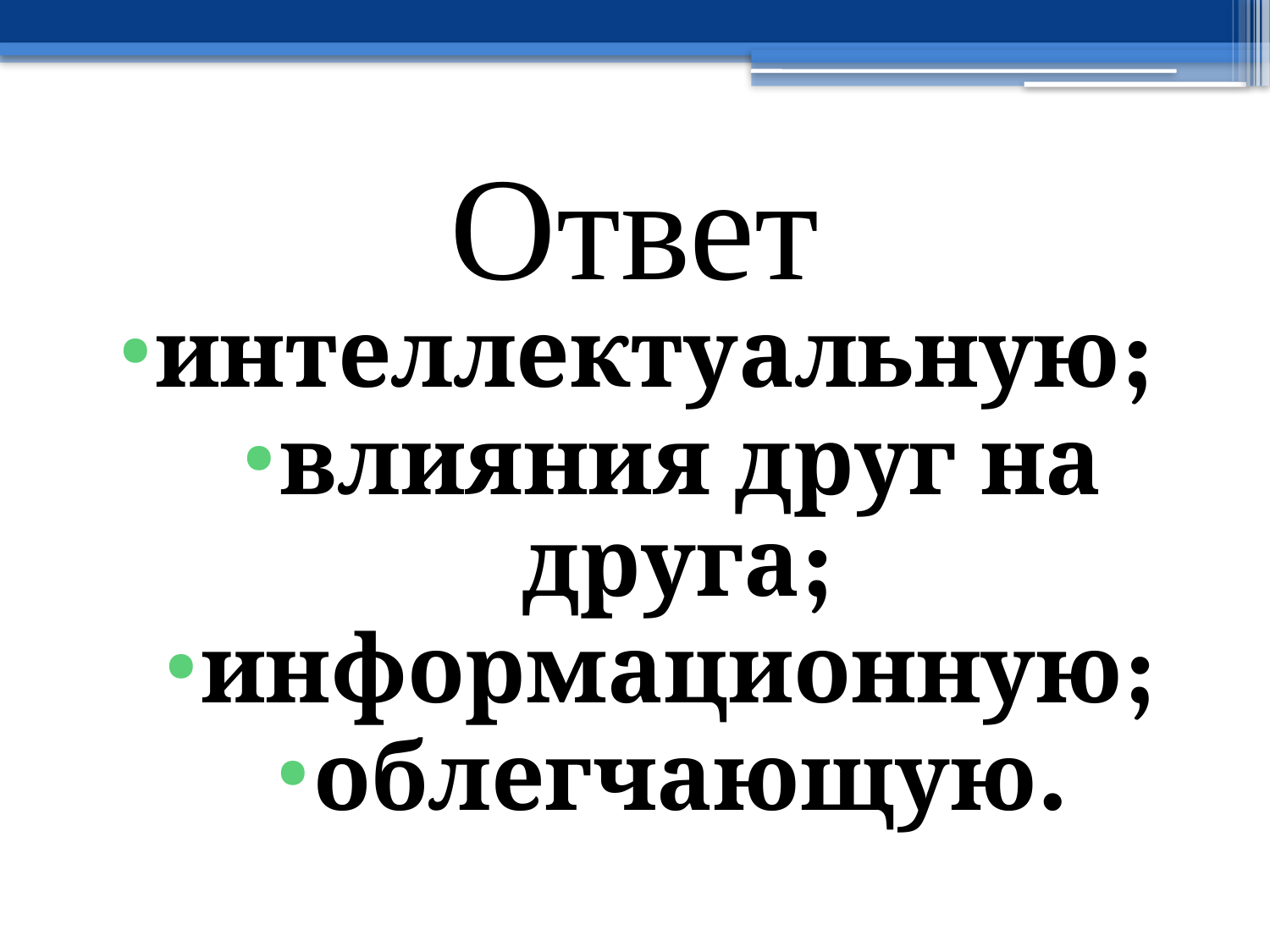

# Ответ
интеллектуальную;
влияния друг на друга;
информационную;
облегчающую.